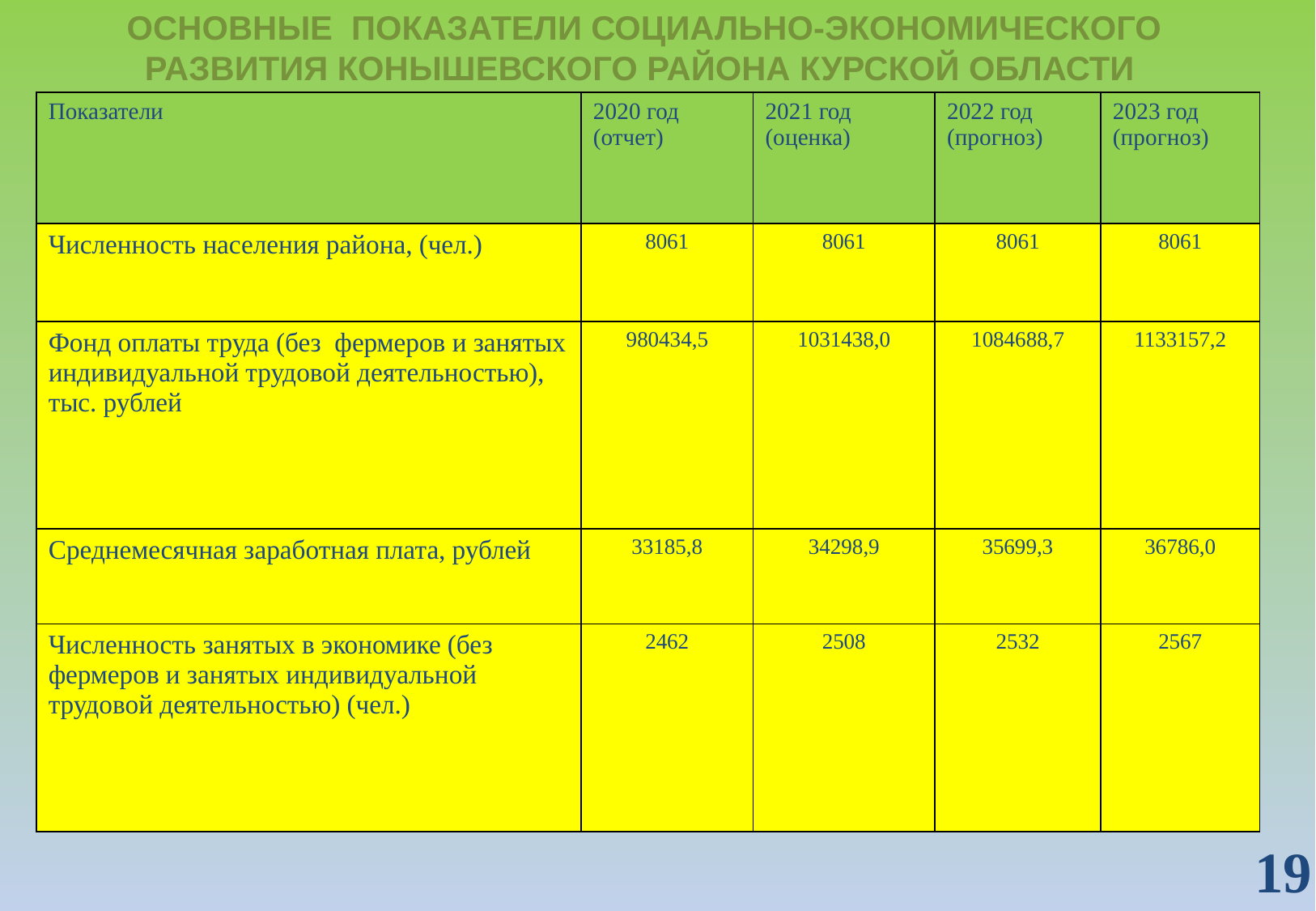

ОСНОВНЫЕ  ПОКАЗАТЕЛИ СОЦИАЛЬНО-ЭКОНОМИЧЕСКОГО
РАЗВИТИЯ КОНЫШЕВСКОГО РАЙОНА КУРСКОЙ ОБЛАСТИ
| Показатели | 2020 год (отчет) | 2021 год (оценка) | 2022 год (прогноз) | 2023 год (прогноз) |
| --- | --- | --- | --- | --- |
| Численность населения района, (чел.) | 8061 | 8061 | 8061 | 8061 |
| Фонд оплаты труда (без фермеров и занятых индивидуальной трудовой деятельностью), тыс. рублей | 980434,5 | 1031438,0 | 1084688,7 | 1133157,2 |
| Среднемесячная заработная плата, рублей | 33185,8 | 34298,9 | 35699,3 | 36786,0 |
| Численность занятых в экономике (без фермеров и занятых индивидуальной трудовой деятельностью) (чел.) | 2462 | 2508 | 2532 | 2567 |
19